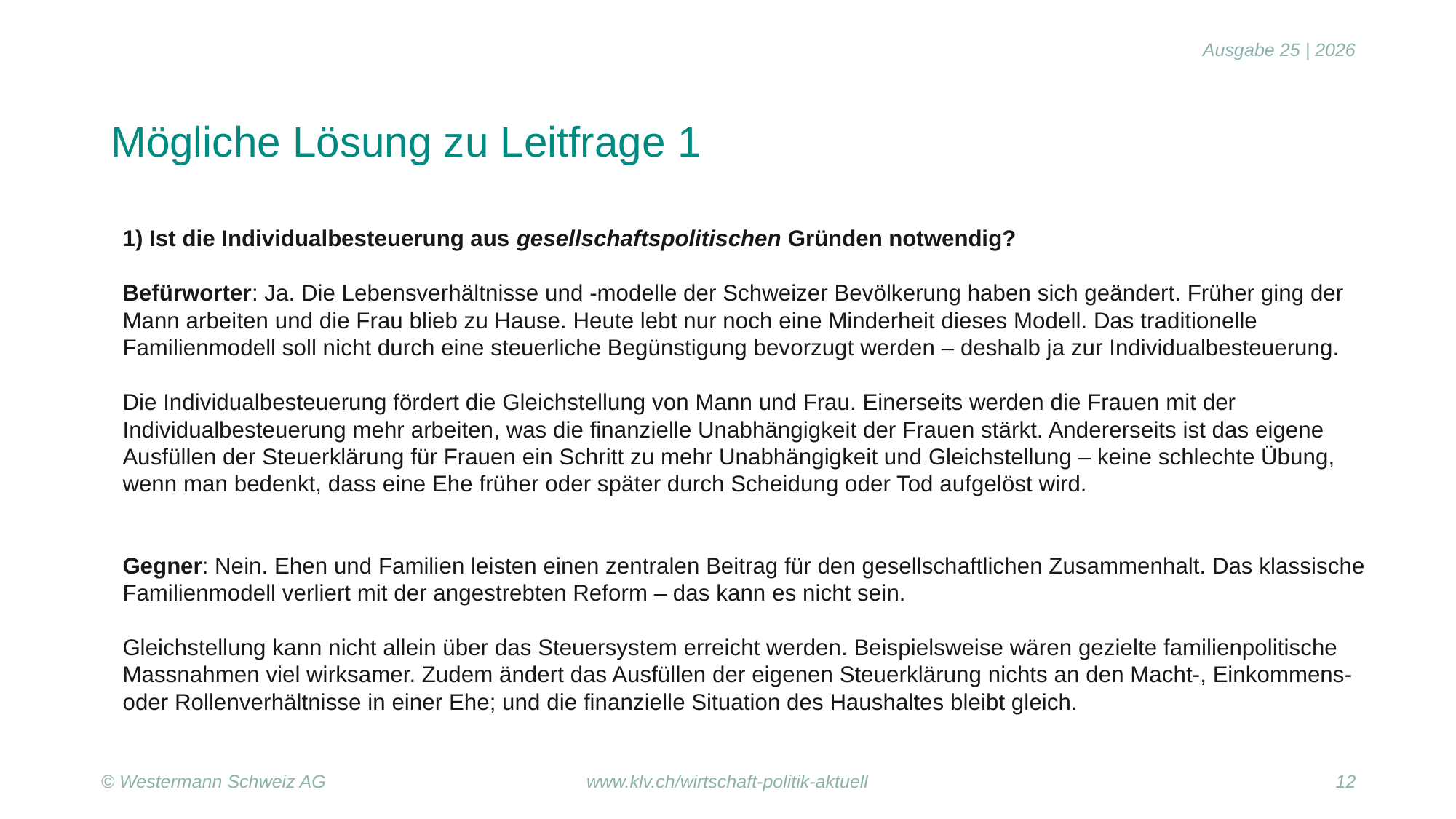

Mögliche Lösung zu Leitfrage 1
1) Ist die Individualbesteuerung aus gesellschaftspolitischen Gründen notwendig?
Befürworter: Ja. Die Lebensverhältnisse und -modelle der Schweizer Bevölkerung haben sich geändert. Früher ging der Mann arbeiten und die Frau blieb zu Hause. Heute lebt nur noch eine Minderheit dieses Modell. Das traditionelle Familienmodell soll nicht durch eine steuerliche Begünstigung bevorzugt werden – deshalb ja zur Individualbesteuerung.

Die Individualbesteuerung fördert die Gleichstellung von Mann und Frau. Einerseits werden die Frauen mit der Individualbesteuerung mehr arbeiten, was die finanzielle Unabhängigkeit der Frauen stärkt. Andererseits ist das eigene Ausfüllen der Steuerklärung für Frauen ein Schritt zu mehr Unabhängigkeit und Gleichstellung – keine schlechte Übung, wenn man bedenkt, dass eine Ehe früher oder später durch Scheidung oder Tod aufgelöst wird.
Gegner: Nein. Ehen und Familien leisten einen zentralen Beitrag für den gesellschaftlichen Zusammenhalt. Das klassische Familienmodell verliert mit der angestrebten Reform – das kann es nicht sein.

Gleichstellung kann nicht allein über das Steuersystem erreicht werden. Beispielsweise wären gezielte familienpolitische Massnahmen viel wirksamer. Zudem ändert das Ausfüllen der eigenen Steuerklärung nichts an den Macht-, Einkommens- oder Rollenverhältnisse in einer Ehe; und die finanzielle Situation des Haushaltes bleibt gleich.